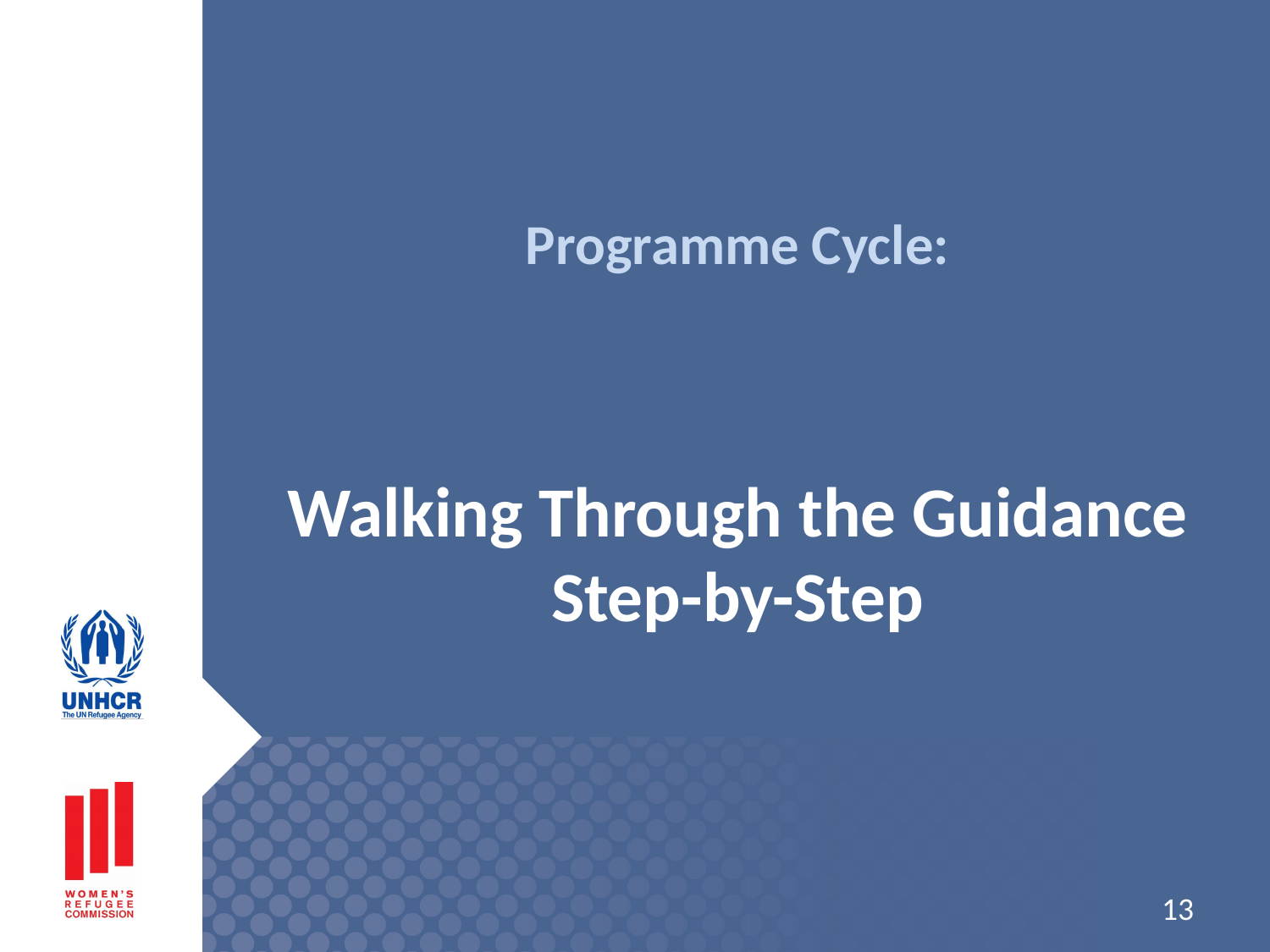

Programme Cycle:
# Walking Through the Guidance Step-by-Step
13